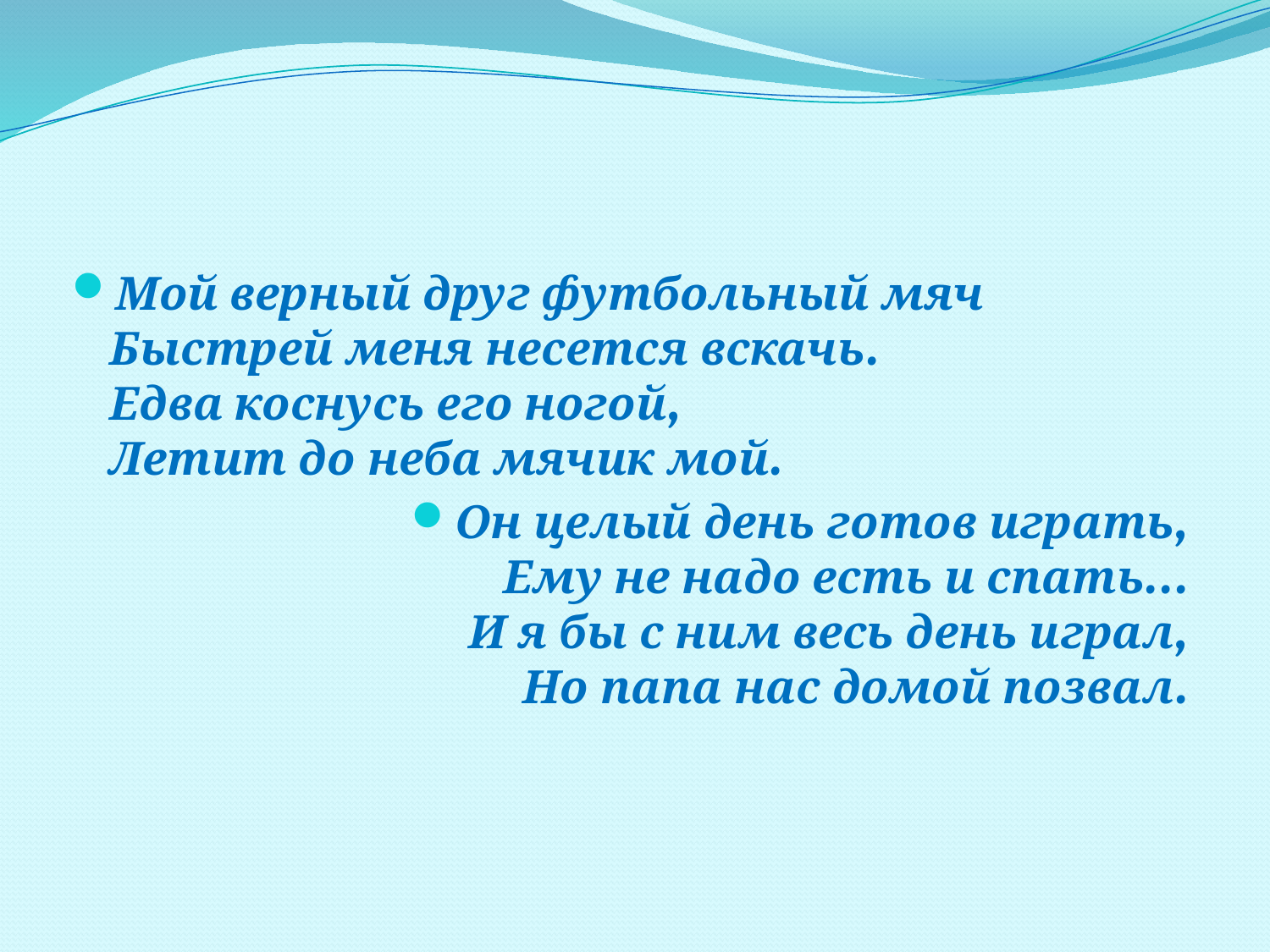

#
Мой верный друг футбольный мяч
Быстрей меня несется вскачь.
Едва коснусь его ногой,
Летит до неба мячик мой.
Он целый день готов играть,
Ему не надо есть и спать...
И я бы с ним весь день играл,
Но папа нас домой позвал.